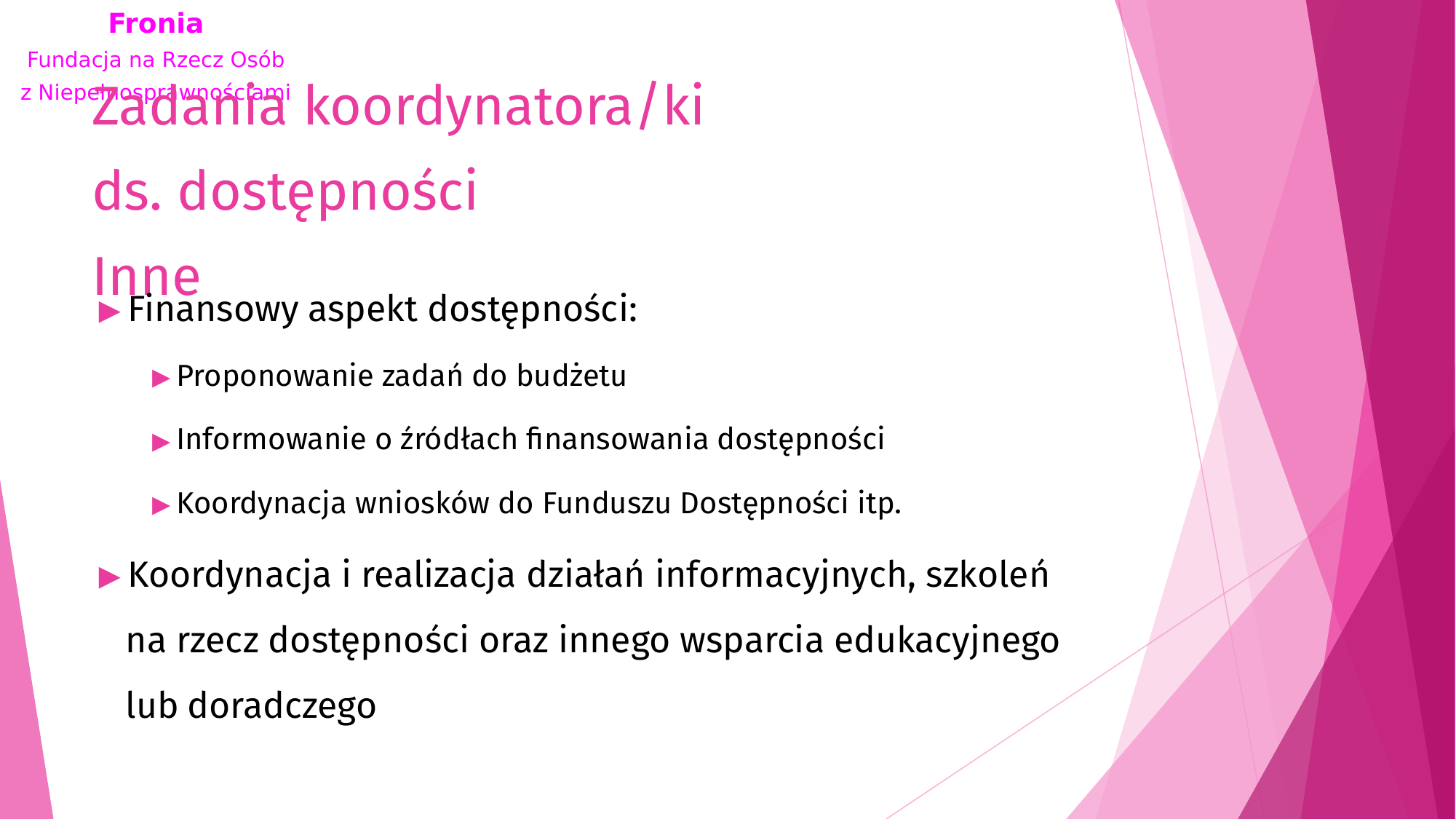

# Zadania koordynatora/ki ds. dostępności Inne
Finansowy aspekt dostępności:
Proponowanie zadań do budżetu
Informowanie o źródłach finansowania dostępności
Koordynacja wniosków do Funduszu Dostępności itp.
Koordynacja i realizacja działań informacyjnych, szkoleń na rzecz dostępności oraz innego wsparcia edukacyjnego lub doradczego